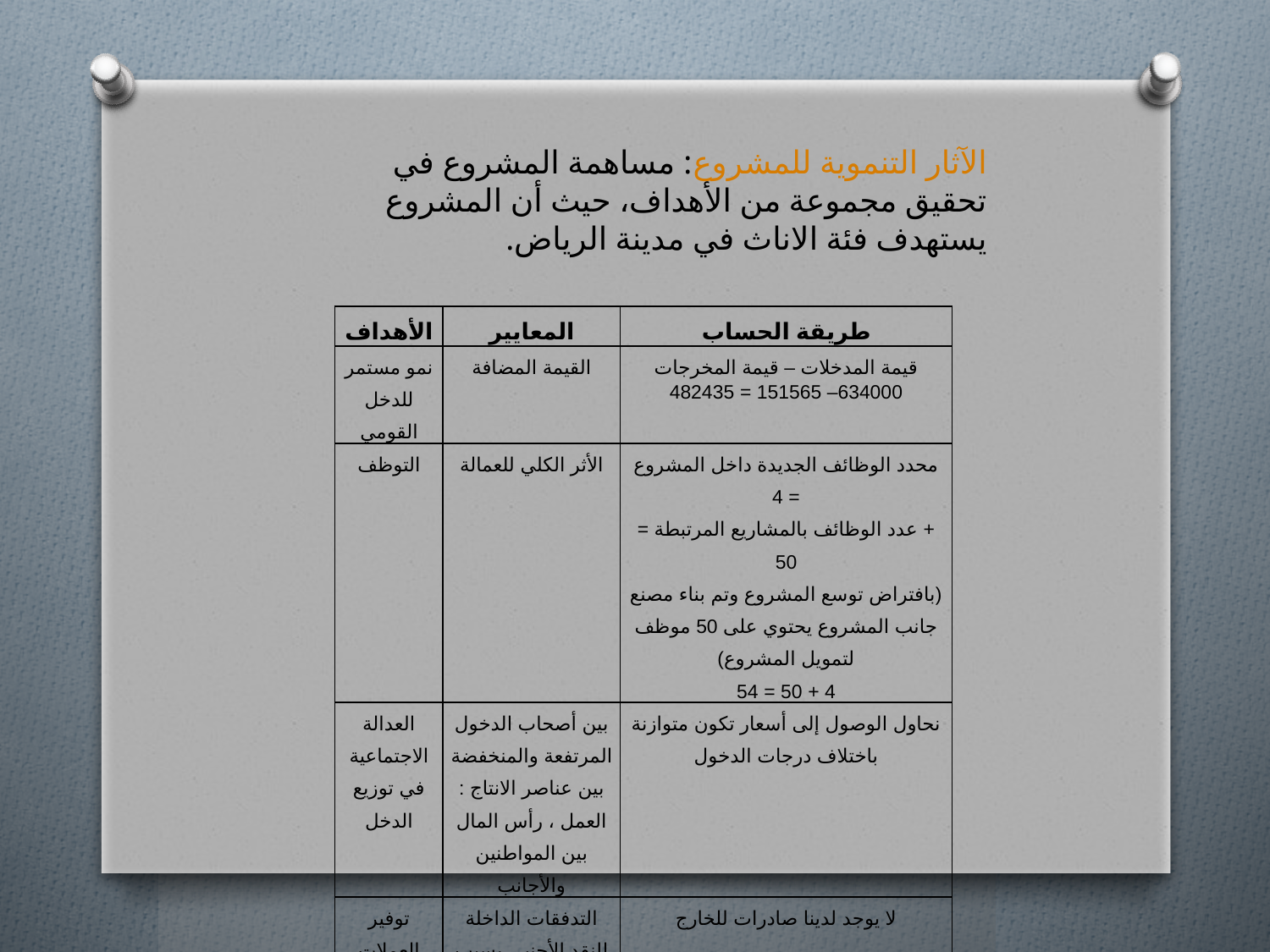

الآثار التنموية للمشروع: مساهمة المشروع في تحقيق مجموعة من الأهداف، حيث أن المشروع يستهدف فئة الاناث في مدينة الرياض.
| الأهداف | المعايير | طريقة الحساب |
| --- | --- | --- |
| نمو مستمر للدخل القومي | القيمة المضافة | قيمة المدخلات – قيمة المخرجات 634000– 151565 = 482435 |
| التوظف | الأثر الكلي للعمالة | محدد الوظائف الجديدة داخل المشروع = 4 + عدد الوظائف بالمشاريع المرتبطة = 50 (بافتراض توسع المشروع وتم بناء مصنع جانب المشروع يحتوي على 50 موظف لتمويل المشروع) 4 + 50 = 54 |
| العدالة الاجتماعية في توزيع الدخل | بين أصحاب الدخول المرتفعة والمنخفضة بين عناصر الانتاج : العمل ، رأس المال بين المواطنين والأجانب | نحاول الوصول إلى أسعار تكون متوازنة باختلاف درجات الدخول |
| توفير العملات الصعبة (النقد الأجنبي) | التدفقات الداخلة للنقد الأجنبي بسبب المشروع – التدفقات الخارجة | لا يوجد لدينا صادرات للخارج |